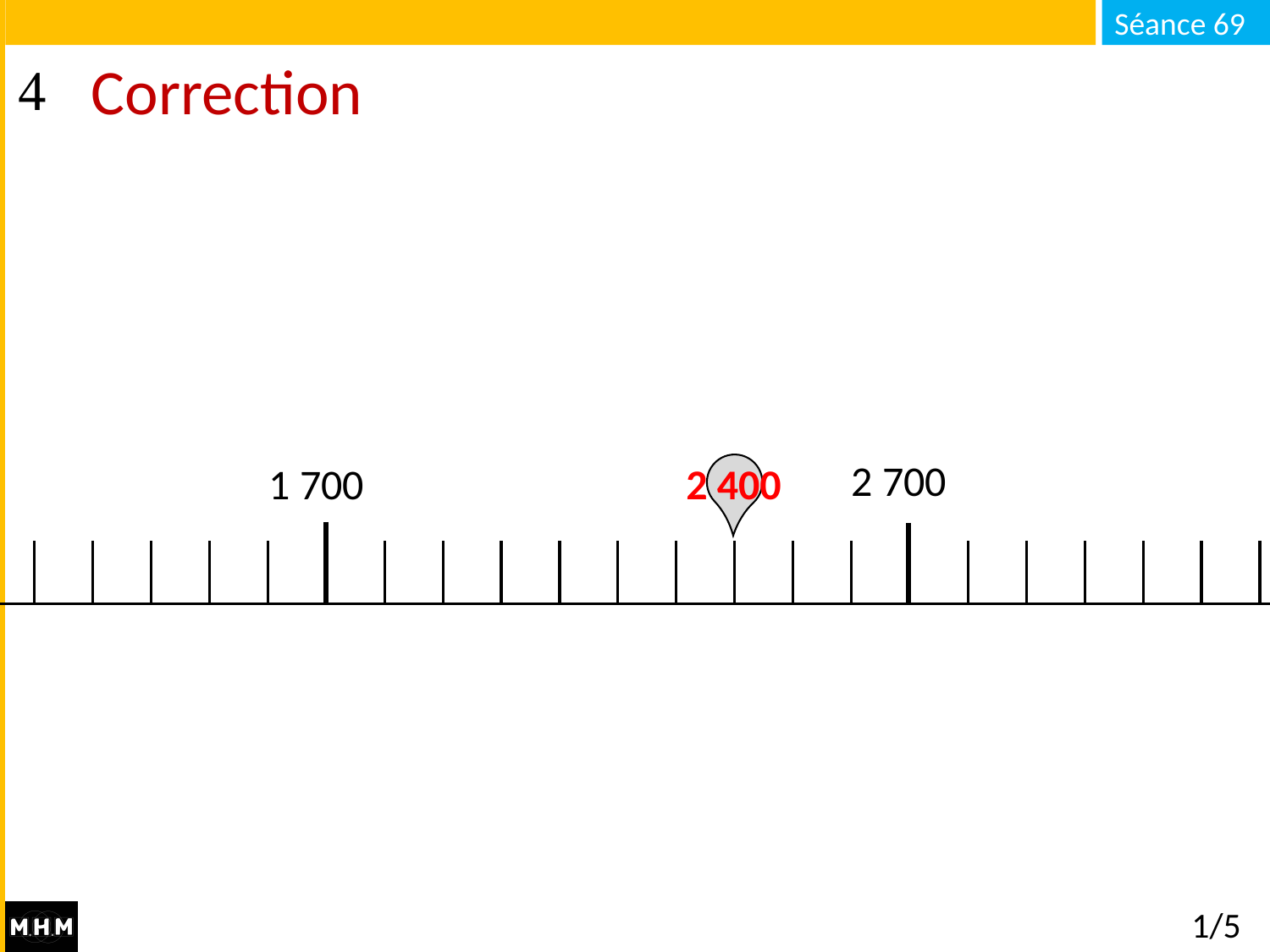

# Correction
2 700
1 700
2 400

1/5